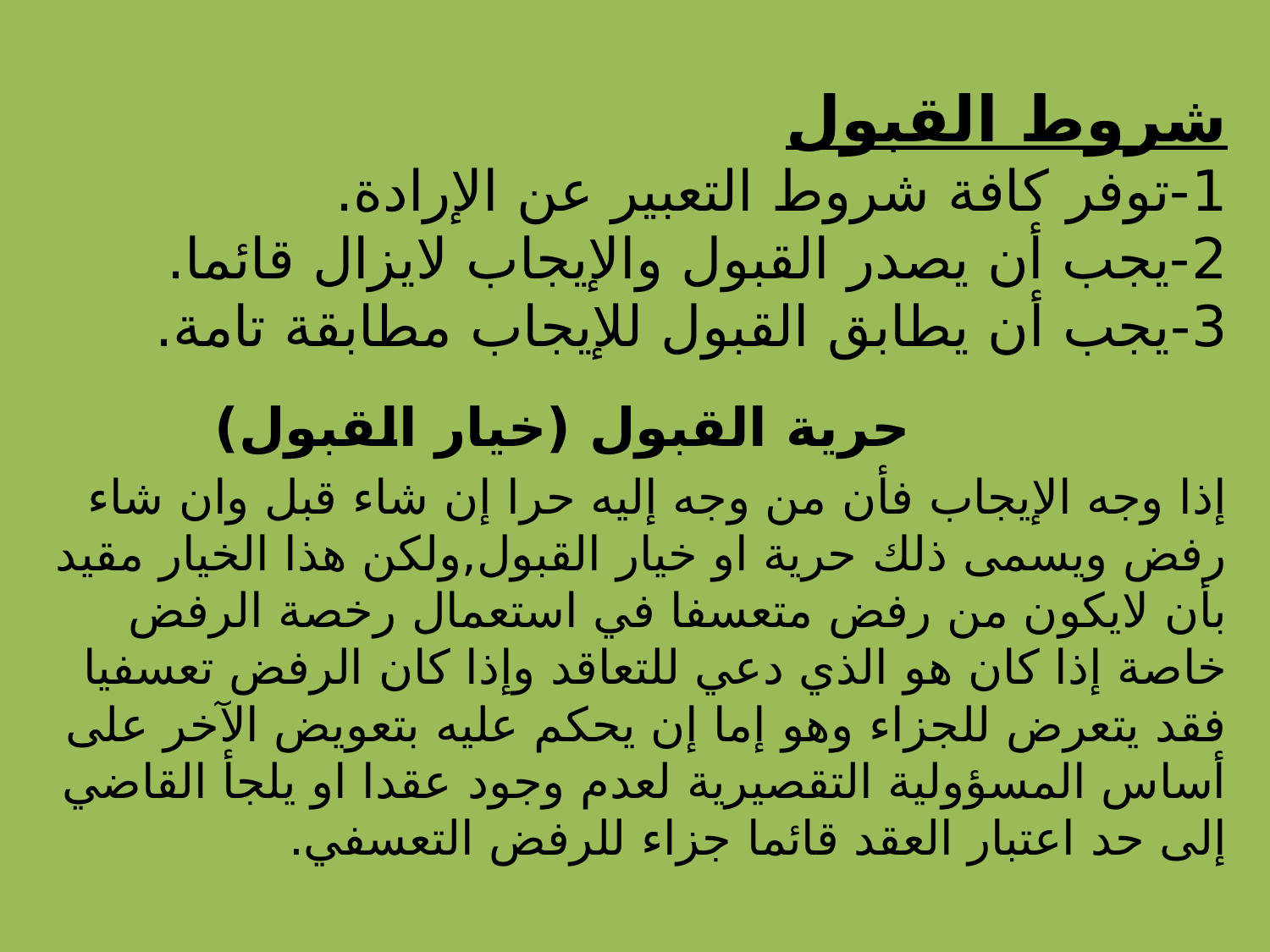

# شروط القبول 1-توفر كافة شروط التعبير عن الإرادة. 2-يجب أن يصدر القبول والإيجاب لايزال قائما. 3-يجب أن يطابق القبول للإيجاب مطابقة تامة.
                 حرية القبول (خيار القبول)
إذا وجه الإيجاب فأن من وجه إليه حرا إن شاء قبل وان شاء رفض ويسمى ذلك حرية او خيار القبول,ولكن هذا الخيار مقيد بأن لايكون من رفض متعسفا في استعمال رخصة الرفض خاصة إذا كان هو الذي دعي للتعاقد وإذا كان الرفض تعسفيا فقد يتعرض للجزاء وهو إما إن يحكم عليه بتعويض الآخر على أساس المسؤولية التقصيرية لعدم وجود عقدا او يلجأ القاضي إلى حد اعتبار العقد قائما جزاء للرفض التعسفي.